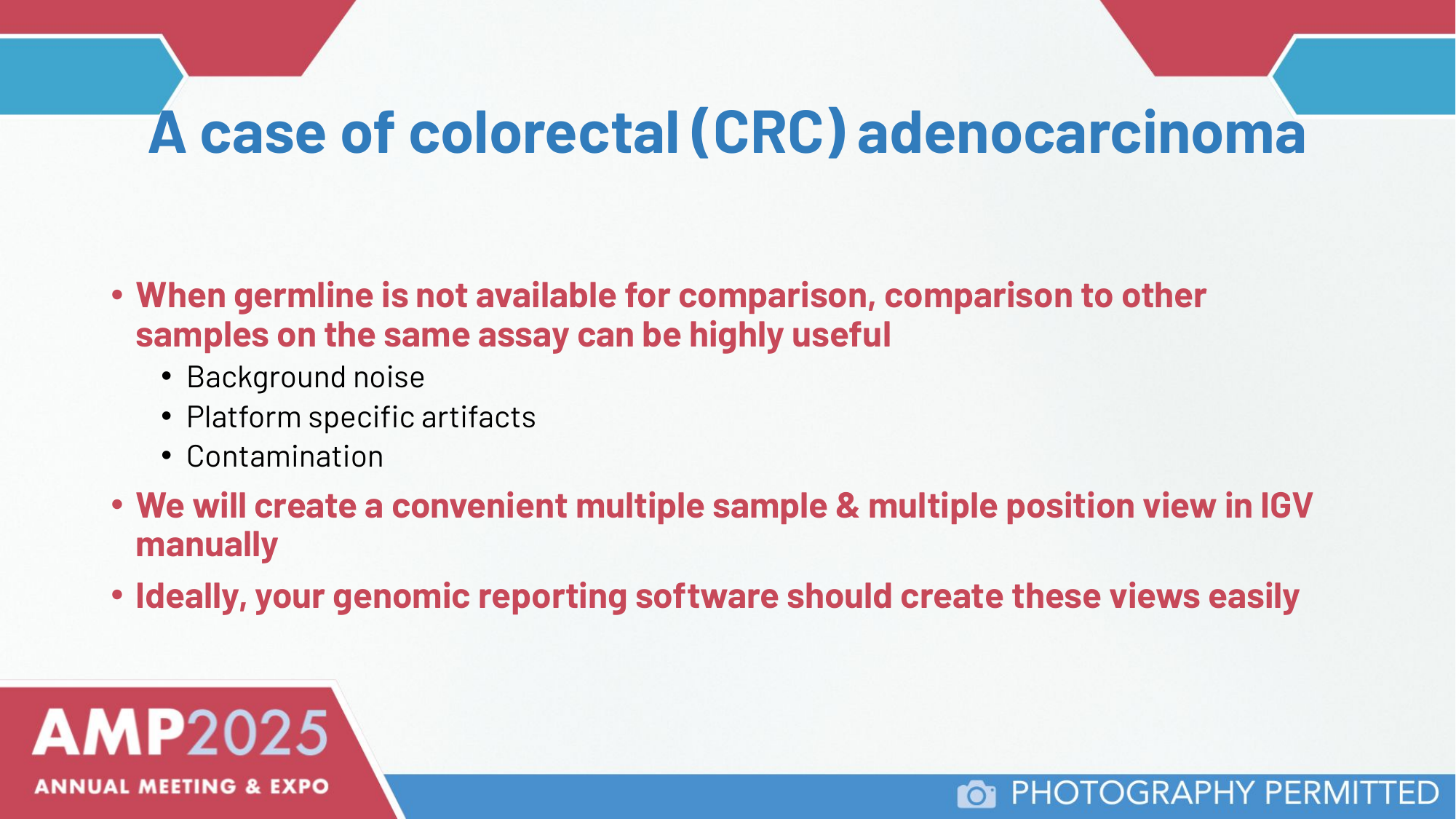

A case of colorectal (CRC) adenocarcinoma
When germline is not available for comparison, comparison to other samples on the same assay can be highly useful
Background noise
Platform specific artifacts
Contamination
We will create a convenient multiple sample & multiple position view in IGV manually
Ideally, your genomic reporting software should create these views easily